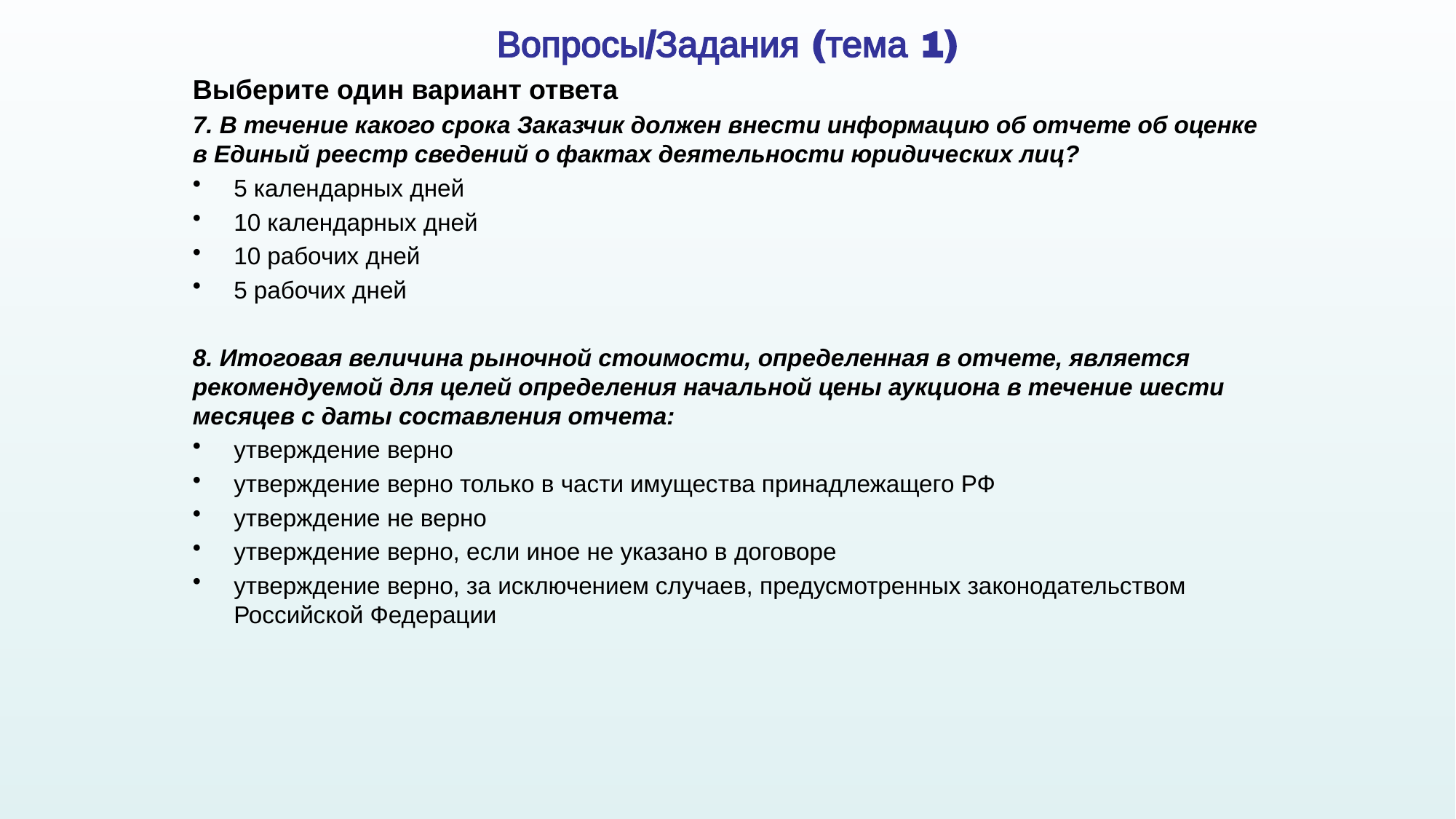

# Вопросы/Задания (тема 1)
Выберите один вариант ответа
7. В течение какого срока Заказчик должен внести информацию об отчете об оценке в Единый реестр сведений о фактах деятельности юридических лиц?
5 календарных дней
10 календарных дней
10 рабочих дней
5 рабочих дней

8. Итоговая величина рыночной стоимости, определенная в отчете, является рекомендуемой для целей определения начальной цены аукциона в течение шести месяцев с даты составления отчета:
утверждение верно
утверждение верно только в части имущества принадлежащего РФ
утверждение не верно
утверждение верно, если иное не указано в договоре
утверждение верно, за исключением случаев, предусмотренных законодательством Российской Федерации